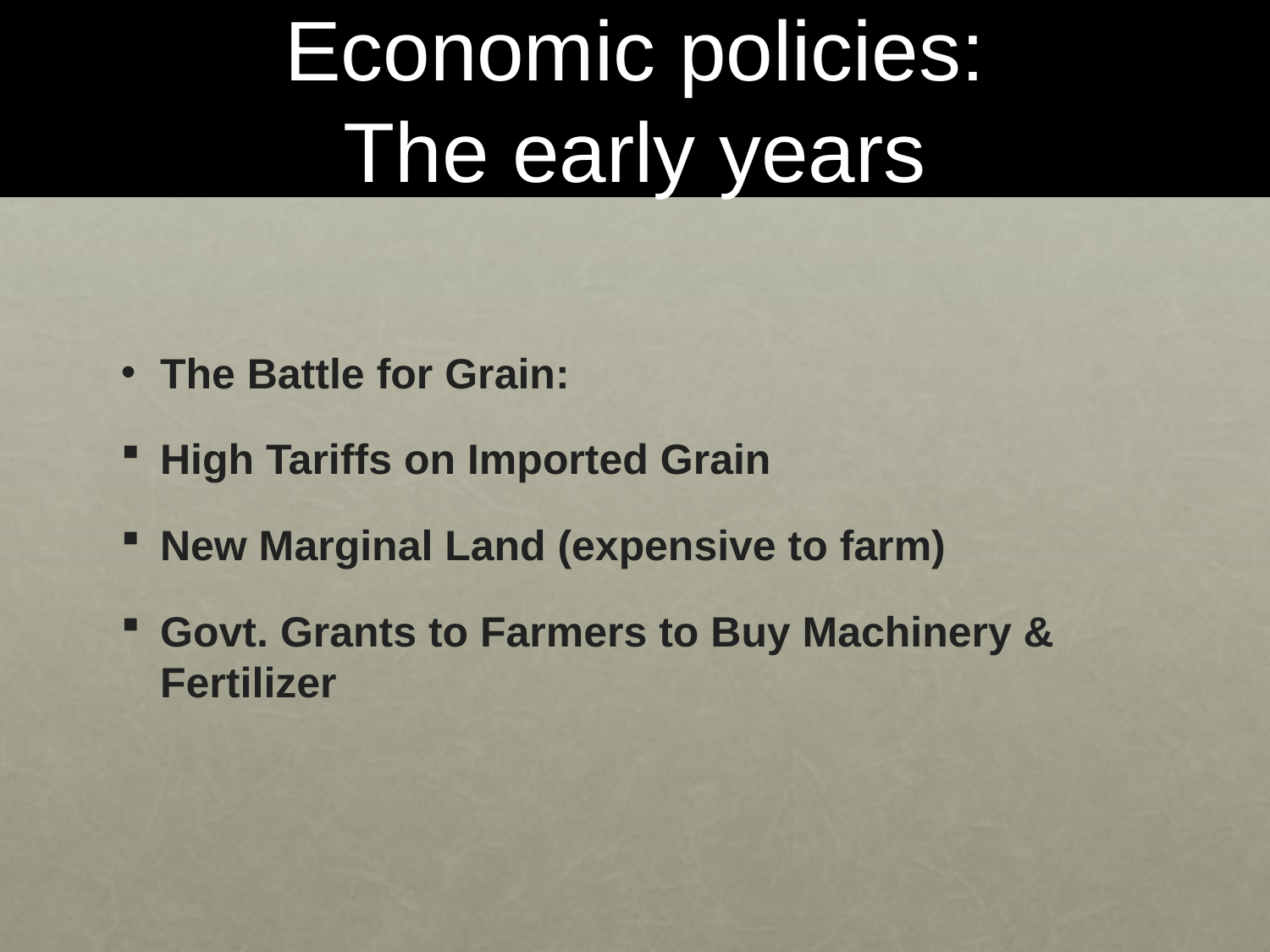

# Economic policies: The early years

The Battle for Grain:
High Tariffs on Imported Grain
New Marginal Land (expensive to farm)
Govt. Grants to Farmers to Buy Machinery & Fertilizer